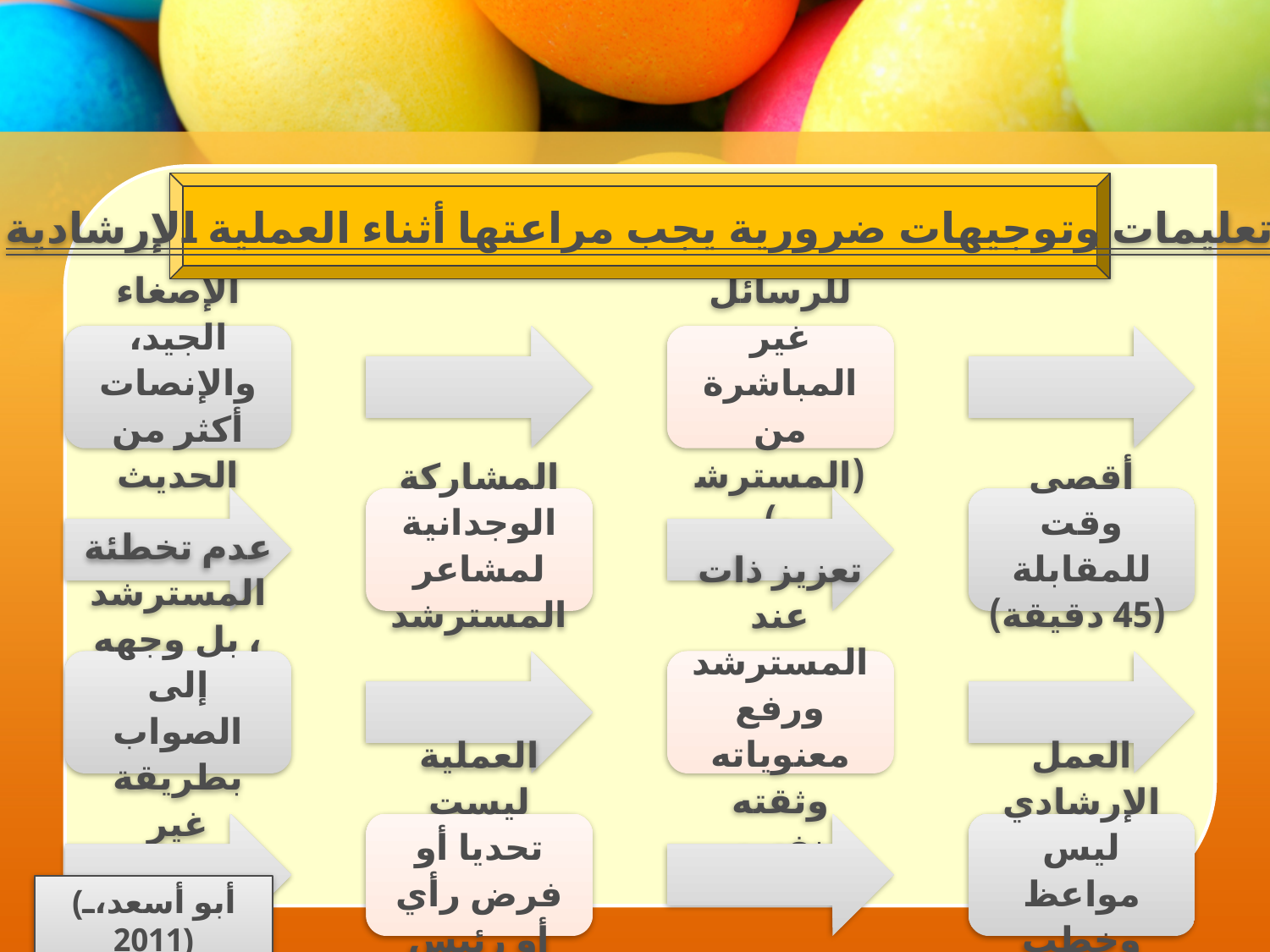

تعليمات وتوجيهات ضرورية يجب مراعتها أثناء العملية الإرشادية
أقصى وقت للمقابلة
 (45 دقيقة)
المشاركة الوجدانية لمشاعر المسترشد
عدم تخطئة المسترشد، بل وجهه إلى الصواب بطريقة غير مباشرة
تعزيز ذات عند المسترشد ورفع معنوياته وثقته بنفسه
(أبو أسعد، 2011)